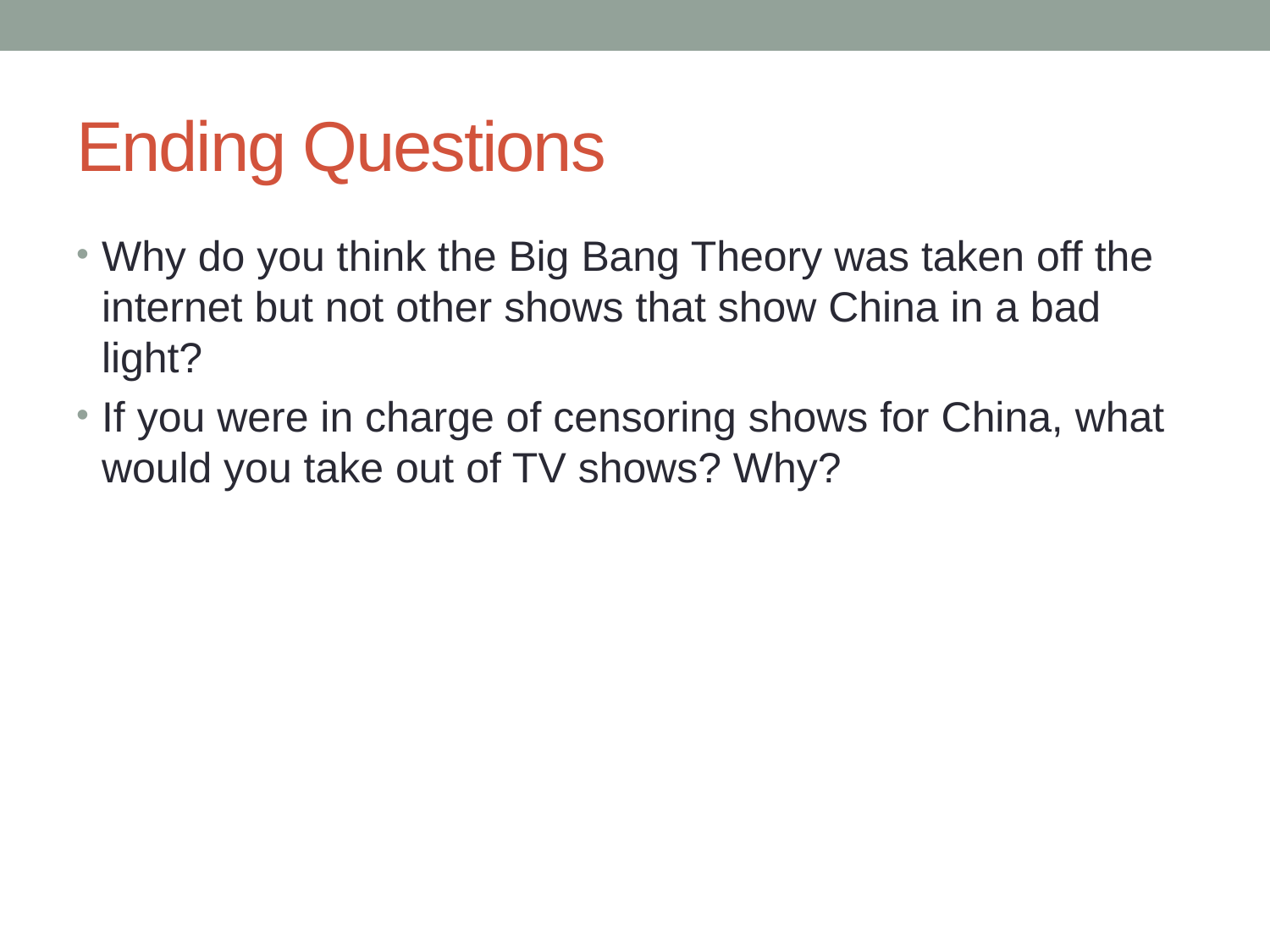

# Ending Questions
Why do you think the Big Bang Theory was taken off the internet but not other shows that show China in a bad light?
If you were in charge of censoring shows for China, what would you take out of TV shows? Why?